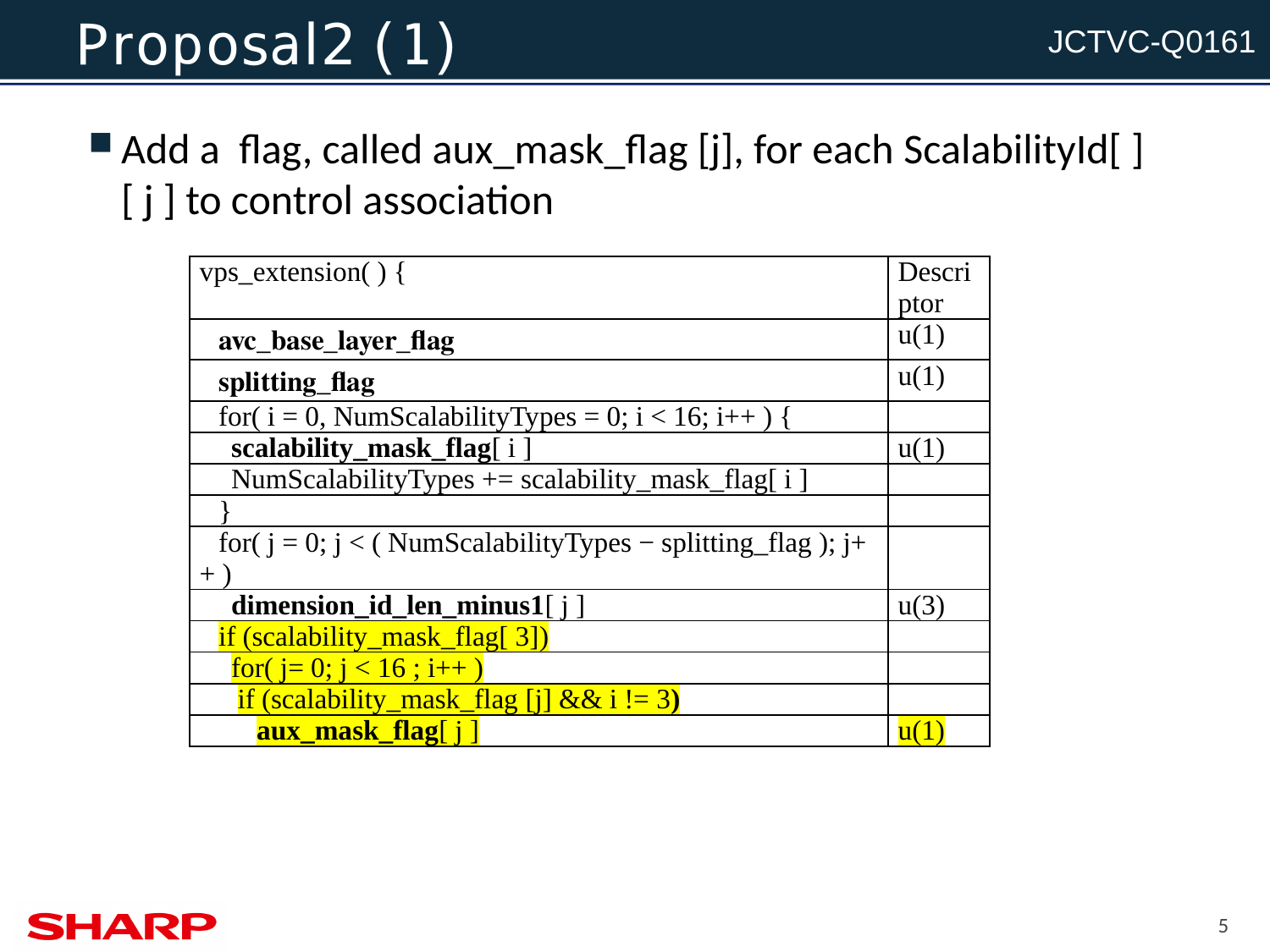

# Proposal2 (1)
Add a  flag, called aux_mask_flag [j], for each ScalabilityId[ ][ j ] to control association

| vps\_extension( ) { | Descriptor |
| --- | --- |
| avc\_base\_layer\_flag | u(1) |
| splitting\_flag | u(1) |
| for( i = 0, NumScalabilityTypes = 0; i < 16; i++ ) { |  |
| scalability\_mask\_flag[ i ] | u(1) |
| NumScalabilityTypes += scalability\_mask\_flag[ i ] |  |
| } |  |
| for( j = 0; j < ( NumScalabilityTypes − splitting\_flag ); j++ ) |  |
| dimension\_id\_len\_minus1[ j ] | u(3) |
| if (scalability\_mask\_flag[ 3]) |  |
| for( j= 0; j < 16 ; i++ ) |  |
| if (scalability\_mask\_flag [j] && i != 3) |  |
| aux\_mask\_flag[ j ] | u(1) |
5